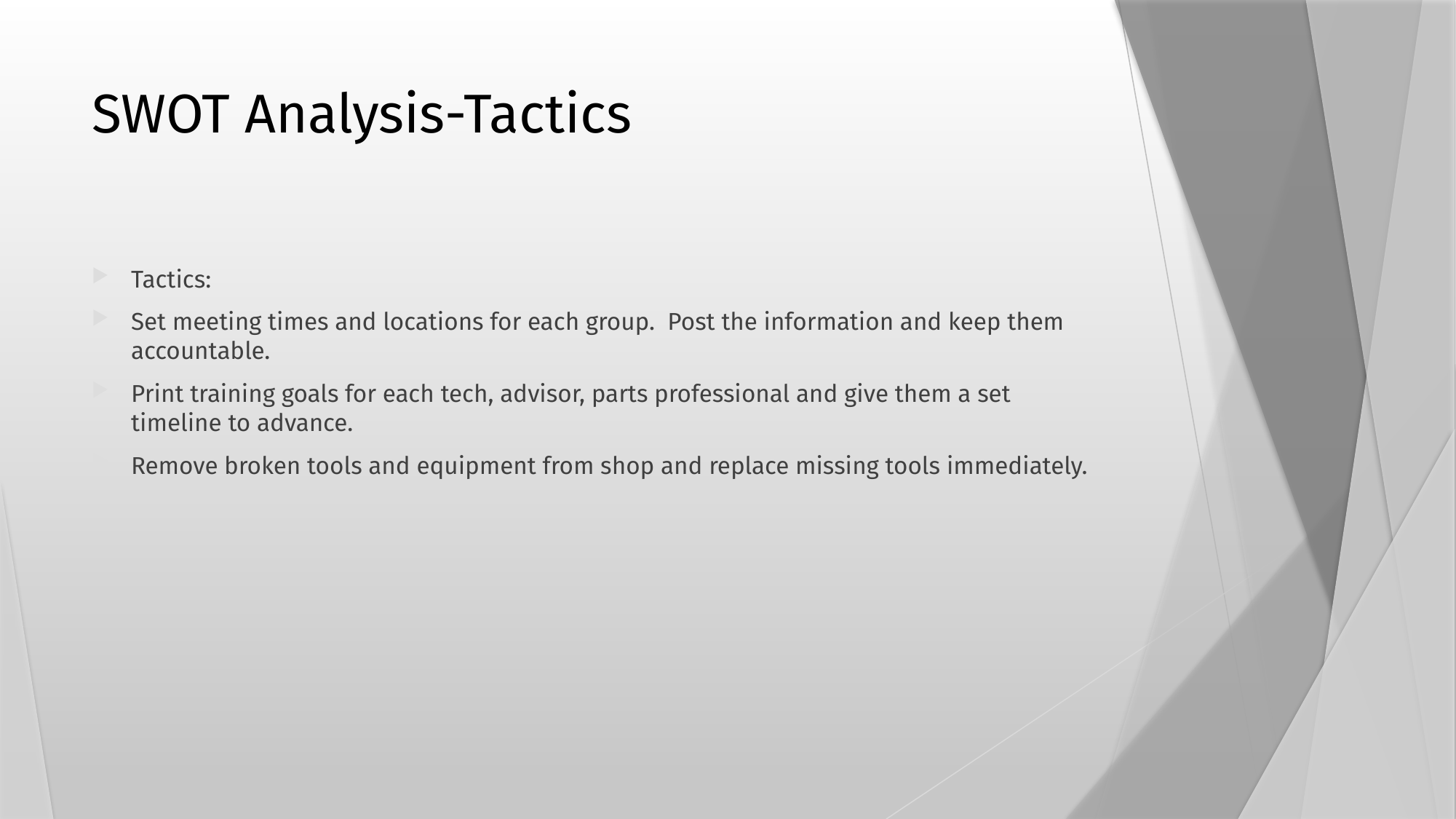

# SWOT Analysis-Tactics
Tactics:
Set meeting times and locations for each group.  Post the information and keep them accountable.
Print training goals for each tech, advisor, parts professional and give them a set timeline to advance.
Remove broken tools and equipment from shop and replace missing tools immediately.